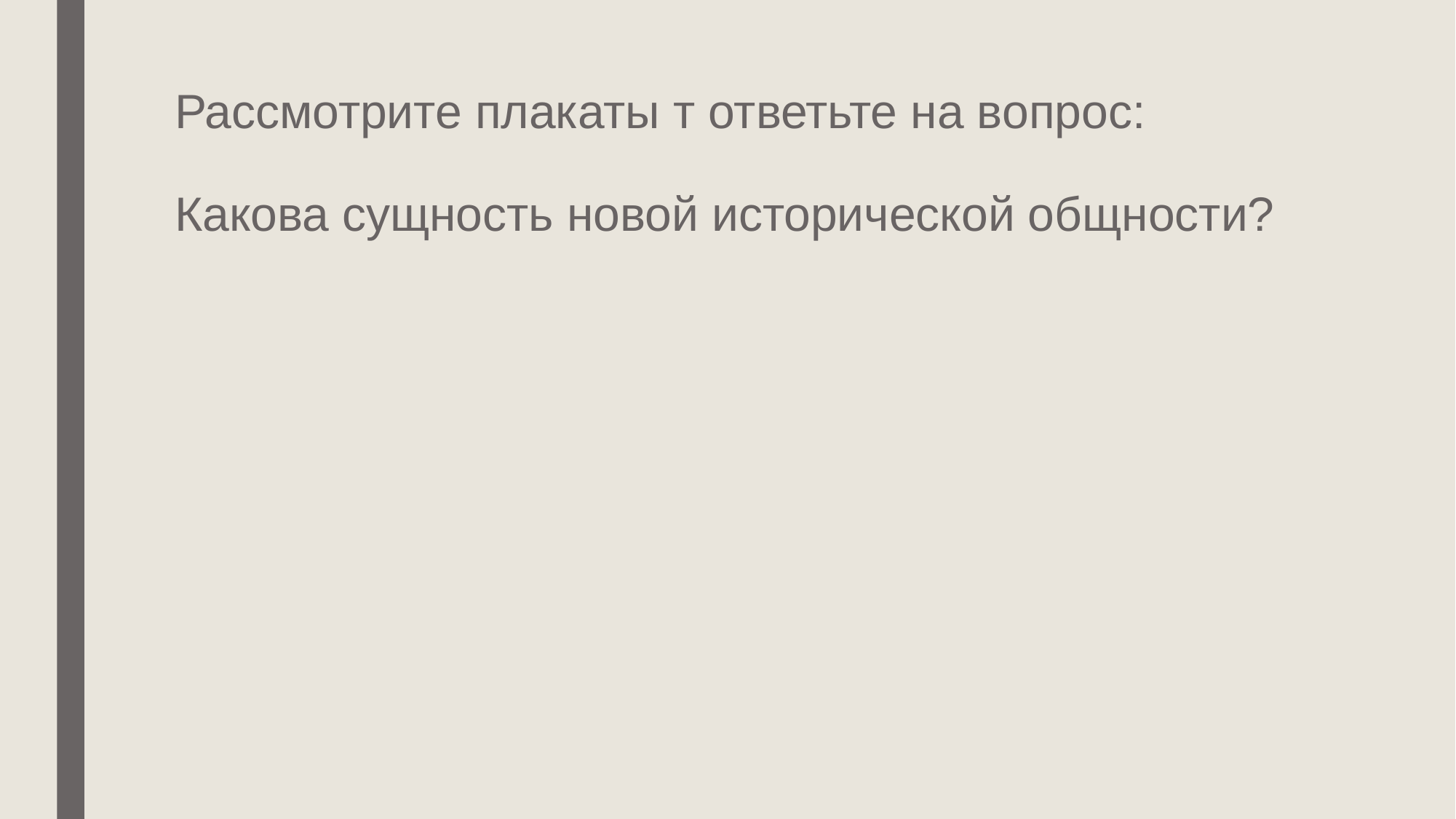

# Рассмотрите плакаты т ответьте на вопрос: Какова сущность новой исторической общности?